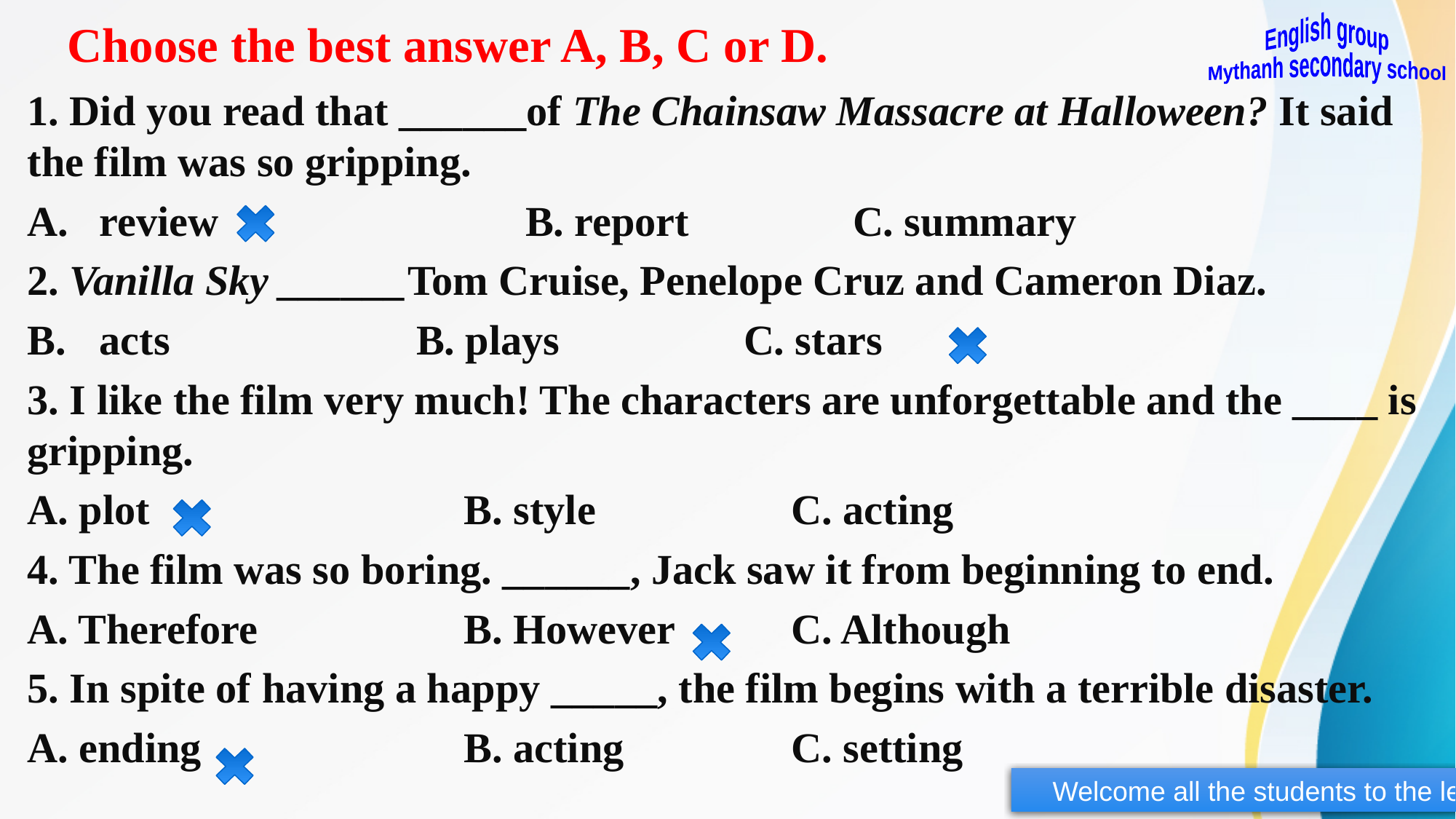

# Choose the best answer A, B, C or D.
English group
Mythanh secondary school
1. Did you read that ______of The Chainsaw Massacre at Halloween? It said the film was so gripping.
 review			B. report		C. summary
2. Vanilla Sky ______Tom Cruise, Penelope Cruz and Cameron Diaz.
 acts			B. plays		C. stars
3. I like the film very much! The characters are unforgettable and the ____ is gripping.
A. plot			B. style		C. acting
4. The film was so boring. ______, Jack saw it from beginning to end.
A. Therefore		B. However		C. Although
5. In spite of having a happy _____, the film begins with a terrible disaster.
A. ending			B. acting		C. setting

    Welcome all the students to the lessons of English group - My Thanh Secondary school.